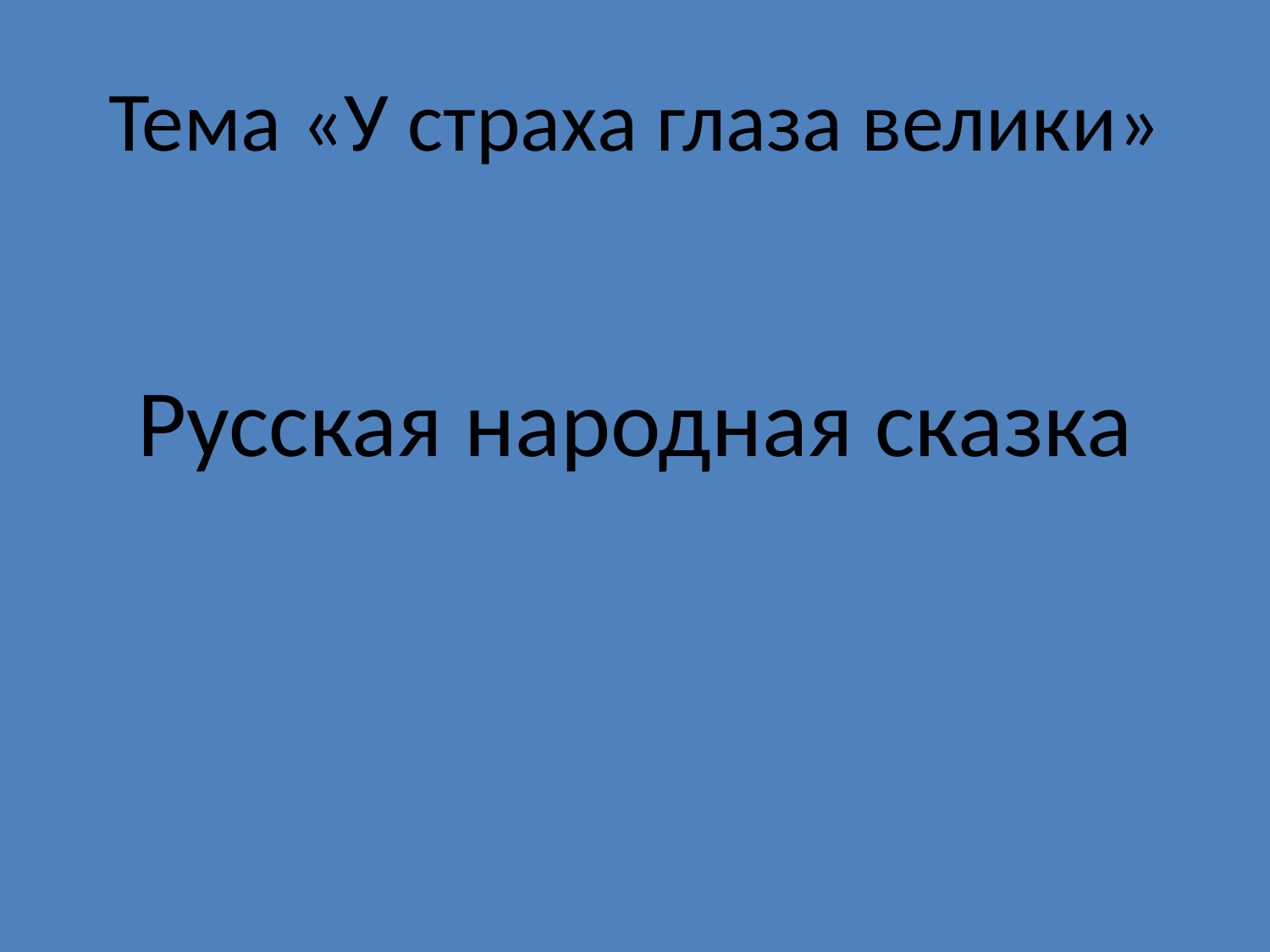

# Тема «У страха глаза велики»

Русская народная сказка